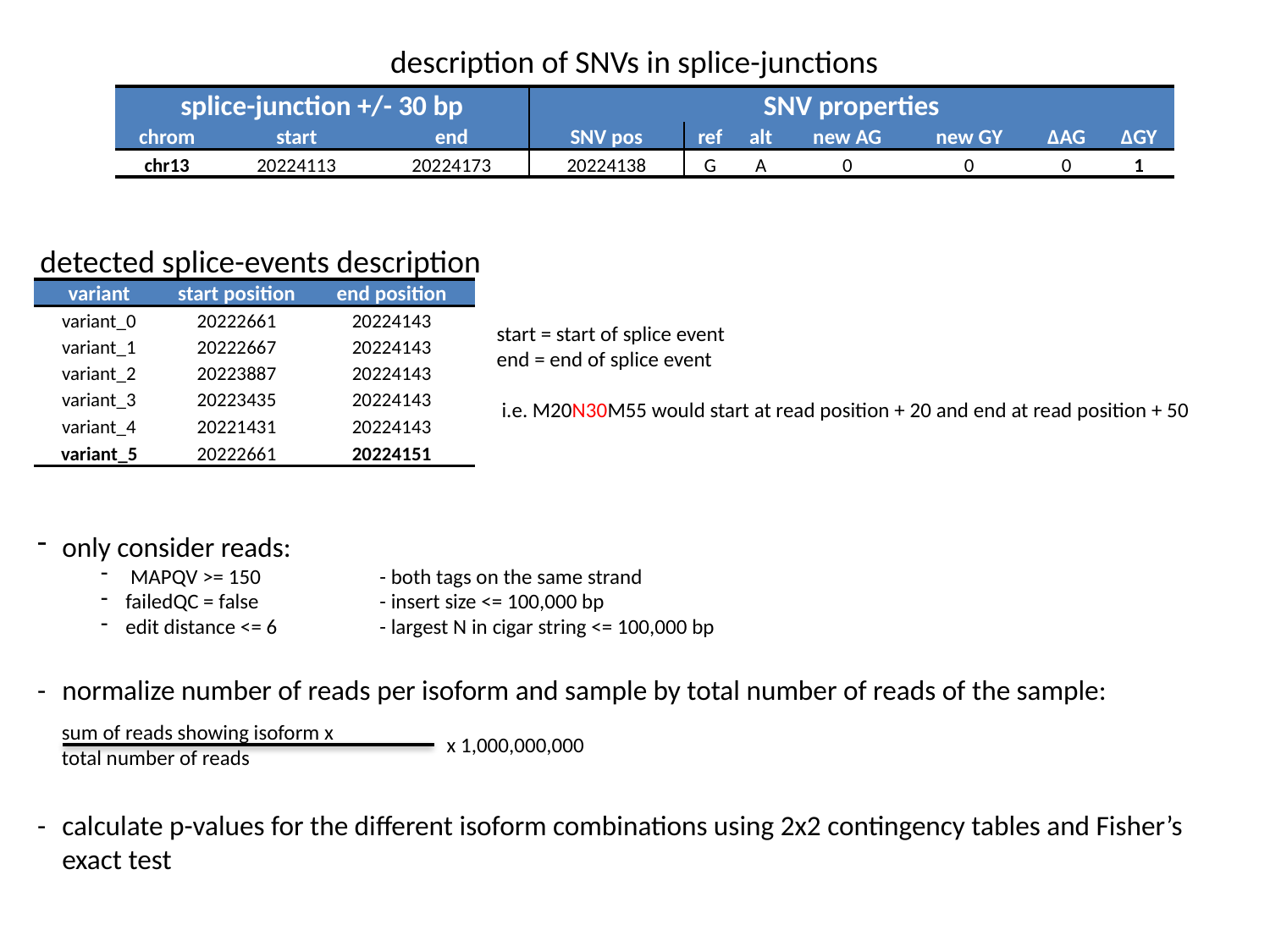

description of SNVs in splice-junctions
| splice-junction +/- 30 bp |  |  | SNV properties |  |  |  |  |  |  |
| --- | --- | --- | --- | --- | --- | --- | --- | --- | --- |
| chrom | start | end | SNV pos | ref | alt | new AG | new GY | ΔAG | ΔGY |
| chr13 | 20224113 | 20224173 | 20224138 | G | A | 0 | 0 | 0 | 1 |
detected splice-events description
| variant | start position | end position |
| --- | --- | --- |
| variant\_0 | 20222661 | 20224143 |
| variant\_1 | 20222667 | 20224143 |
| variant\_2 | 20223887 | 20224143 |
| variant\_3 | 20223435 | 20224143 |
| variant\_4 | 20221431 | 20224143 |
| variant\_5 | 20222661 | 20224151 |
start = start of splice event
end = end of splice event

 i.e. M20N30M55 would start at read position + 20 and end at read position + 50
only consider reads:
 MAPQV >= 150	- both tags on the same strand
failedQC = false	- insert size <= 100,000 bp
edit distance <= 6	- largest N in cigar string <= 100,000 bp

-	normalize number of reads per isoform and sample by total number of reads of the sample:

-	calculate p-values for the different isoform combinations using 2x2 contingency tables and Fisher’s exact test
sum of reads showing isoform x
total number of reads
x 1,000,000,000